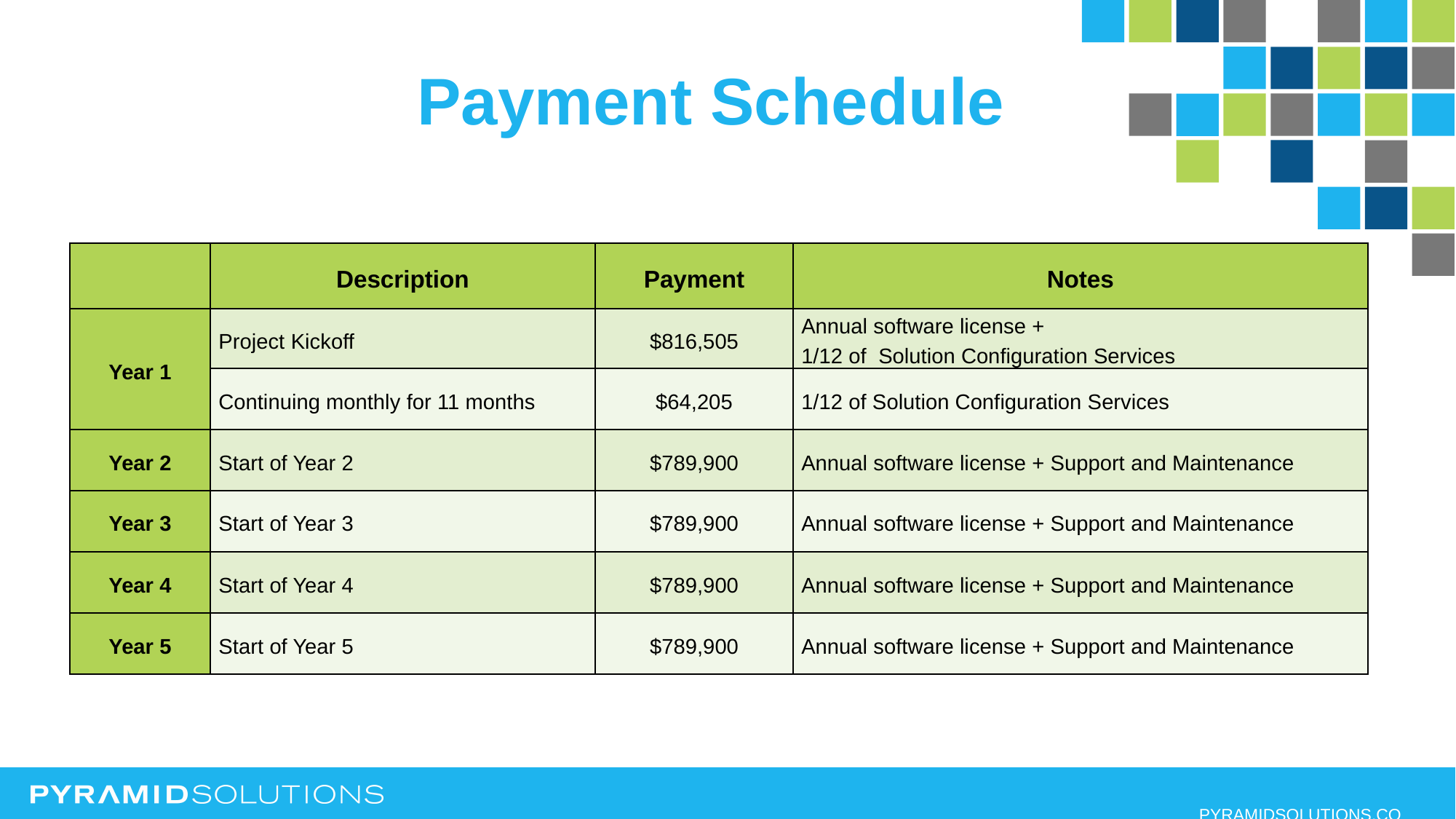

# Payment Schedule
|  | Description | Payment | Notes |
| --- | --- | --- | --- |
| Year 1 | Project Kickoff | $816,505 | Annual software license + 1/12 of Solution Configuration Services |
|  | Continuing monthly for 11 months | $64,205 | 1/12 of Solution Configuration Services |
| Year 2 | Start of Year 2 | $789,900 | Annual software license + Support and Maintenance |
| Year 3 | Start of Year 3 | $789,900 | Annual software license + Support and Maintenance |
| Year 4 | Start of Year 4 | $789,900 | Annual software license + Support and Maintenance |
| Year 5 | Start of Year 5 | $789,900 | Annual software license + Support and Maintenance |